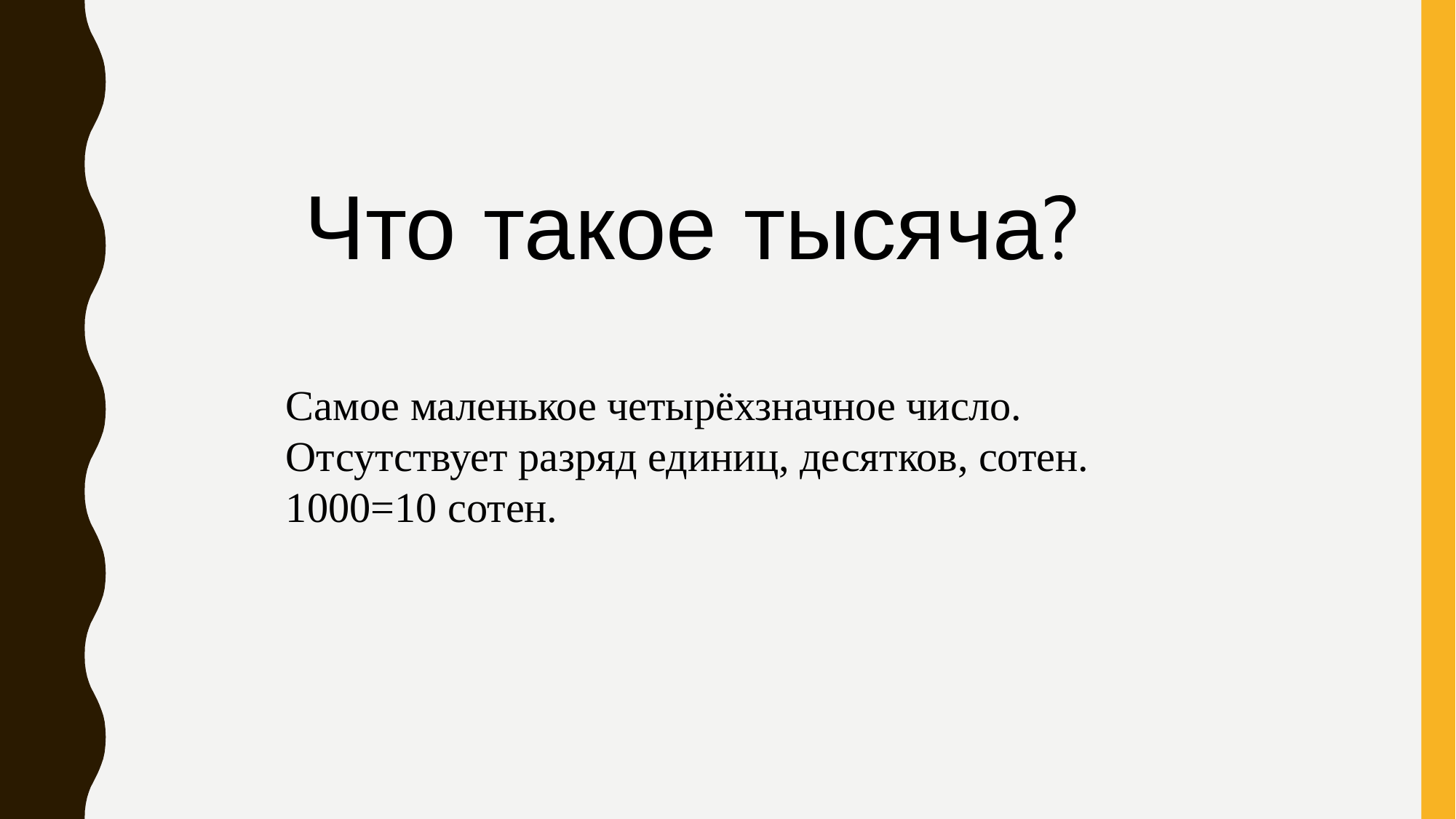

Что такое тысяча?
Самое маленькое четырёхзначное число.
Отсутствует разряд единиц, десятков, сотен.
1000=10 сотен.